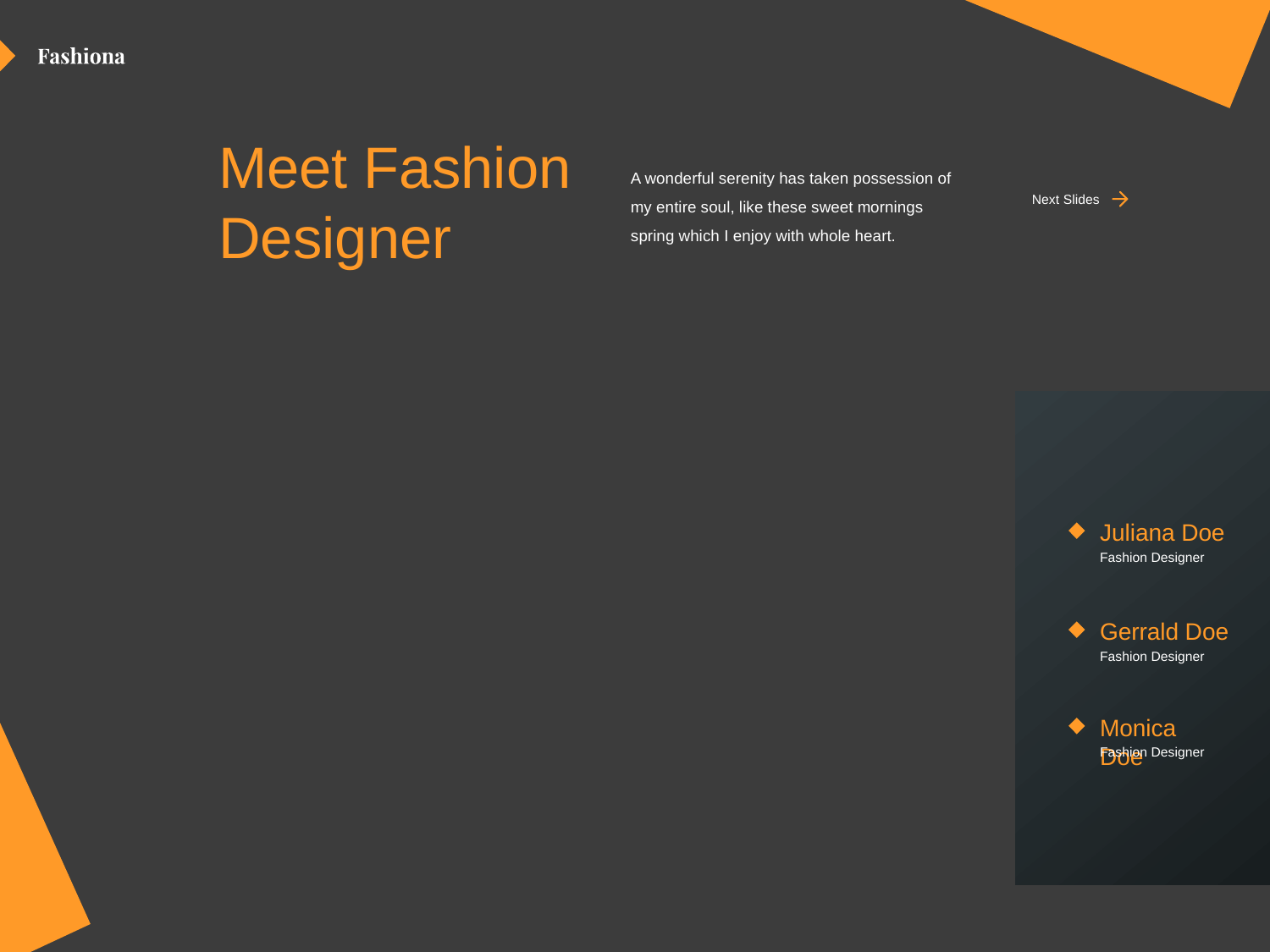

# Meet Fashion Designer
A wonderful serenity has taken possession of my entire soul, like these sweet mornings spring which I enjoy with whole heart.
Next Slides

Juliana Doe

Fashion Designer
Gerrald Doe

Fashion Designer
Monica Doe

Fashion Designer